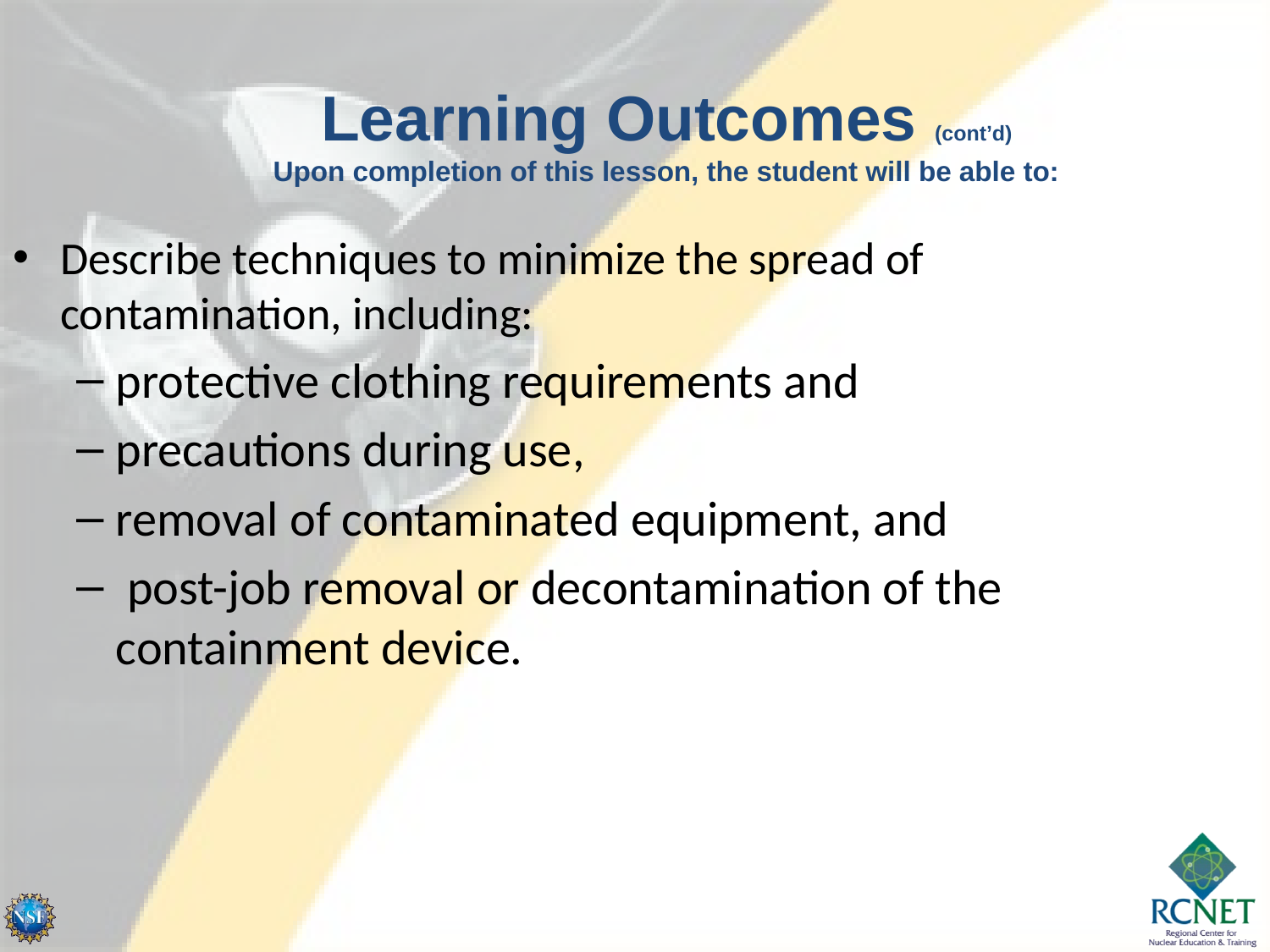

Learning Outcomes (cont’d)
Upon completion of this lesson, the student will be able to:
Describe techniques to minimize the spread of contamination, including:
protective clothing requirements and
precautions during use,
removal of contaminated equipment, and
 post-job removal or decontamination of the containment device.